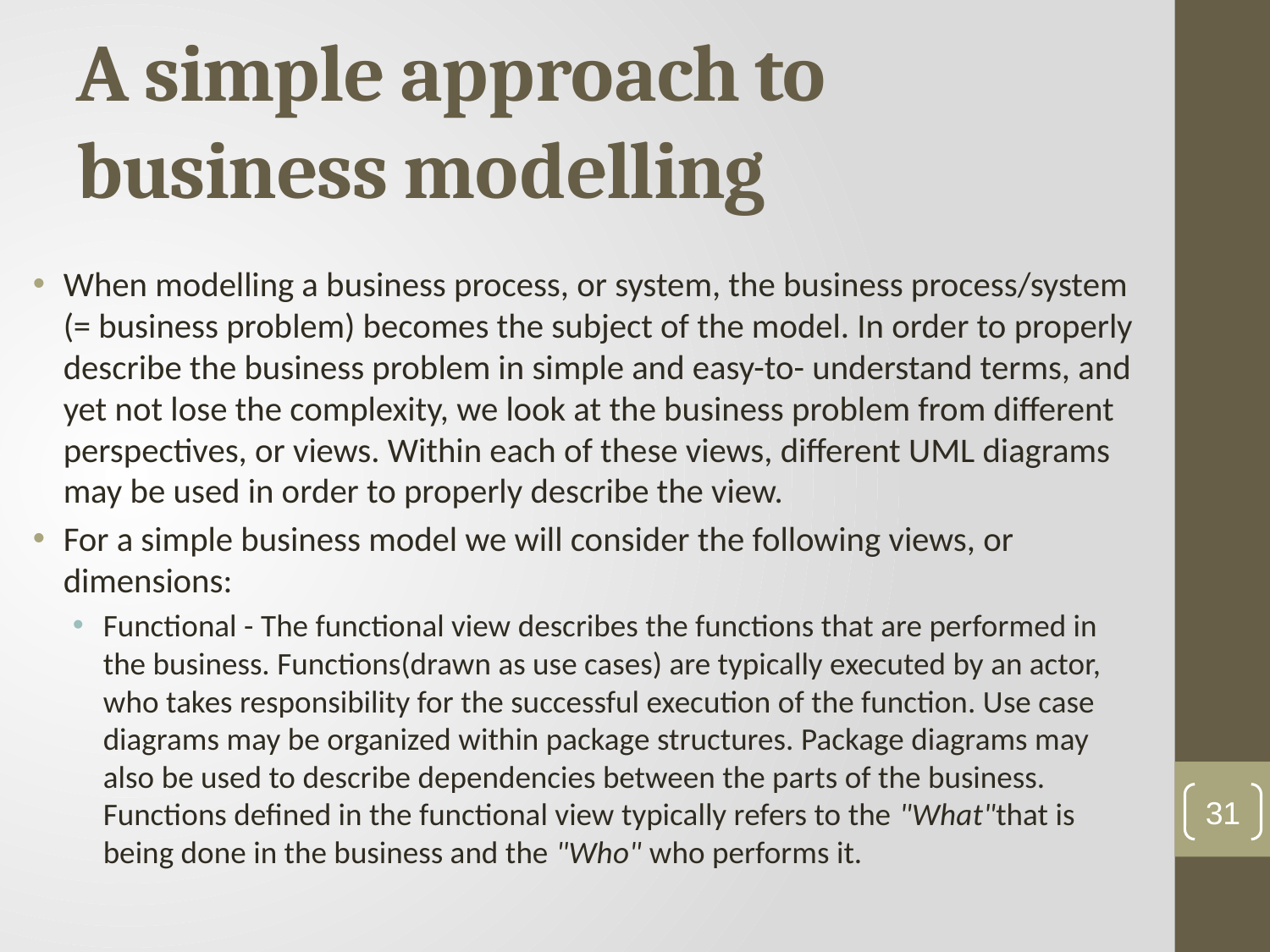

# A simple approach to business modelling
When modelling a business process, or system, the business process/system (= business problem) becomes the subject of the model. In order to properly describe the business problem in simple and easy-to- understand terms, and yet not lose the complexity, we look at the business problem from different perspectives, or views. Within each of these views, different UML diagrams may be used in order to properly describe the view.
For a simple business model we will consider the following views, or dimensions:
Functional - The functional view describes the functions that are performed in the business. Functions(drawn as use cases) are typically executed by an actor, who takes responsibility for the successful execution of the function. Use case diagrams may be organized within package structures. Package diagrams may also be used to describe dependencies between the parts of the business. Functions defined in the functional view typically refers to the "What"that is being done in the business and the "Who" who performs it.
31